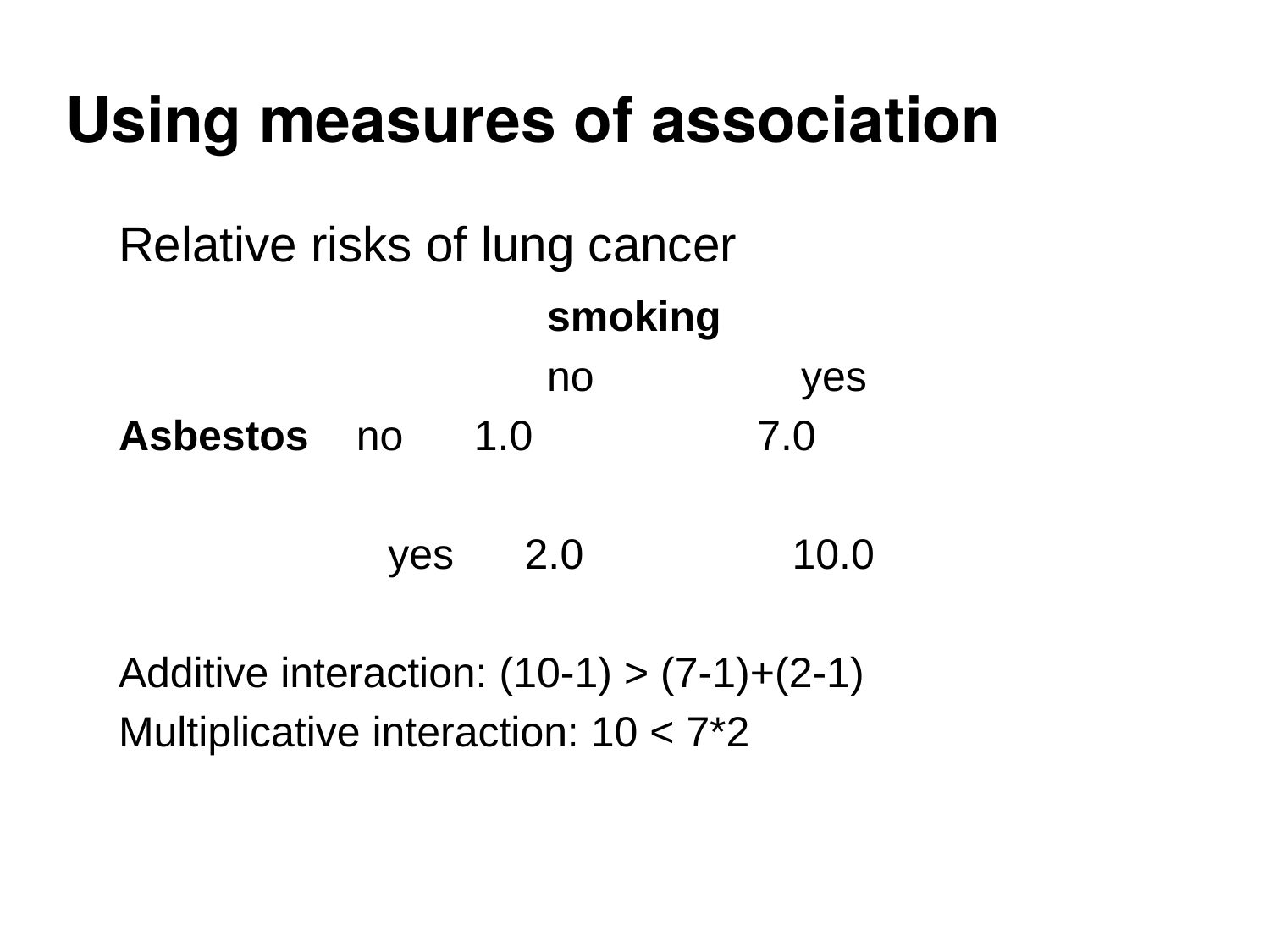

# Using measures of association
Relative risks of lung cancer
				smoking
				no		yes
Asbestos    no      1.0                   7.0

		        yes      2.0	          10.0

Additive interaction: (10-1) > (7-1)+(2-1)
Multiplicative interaction: 10 < 7*2